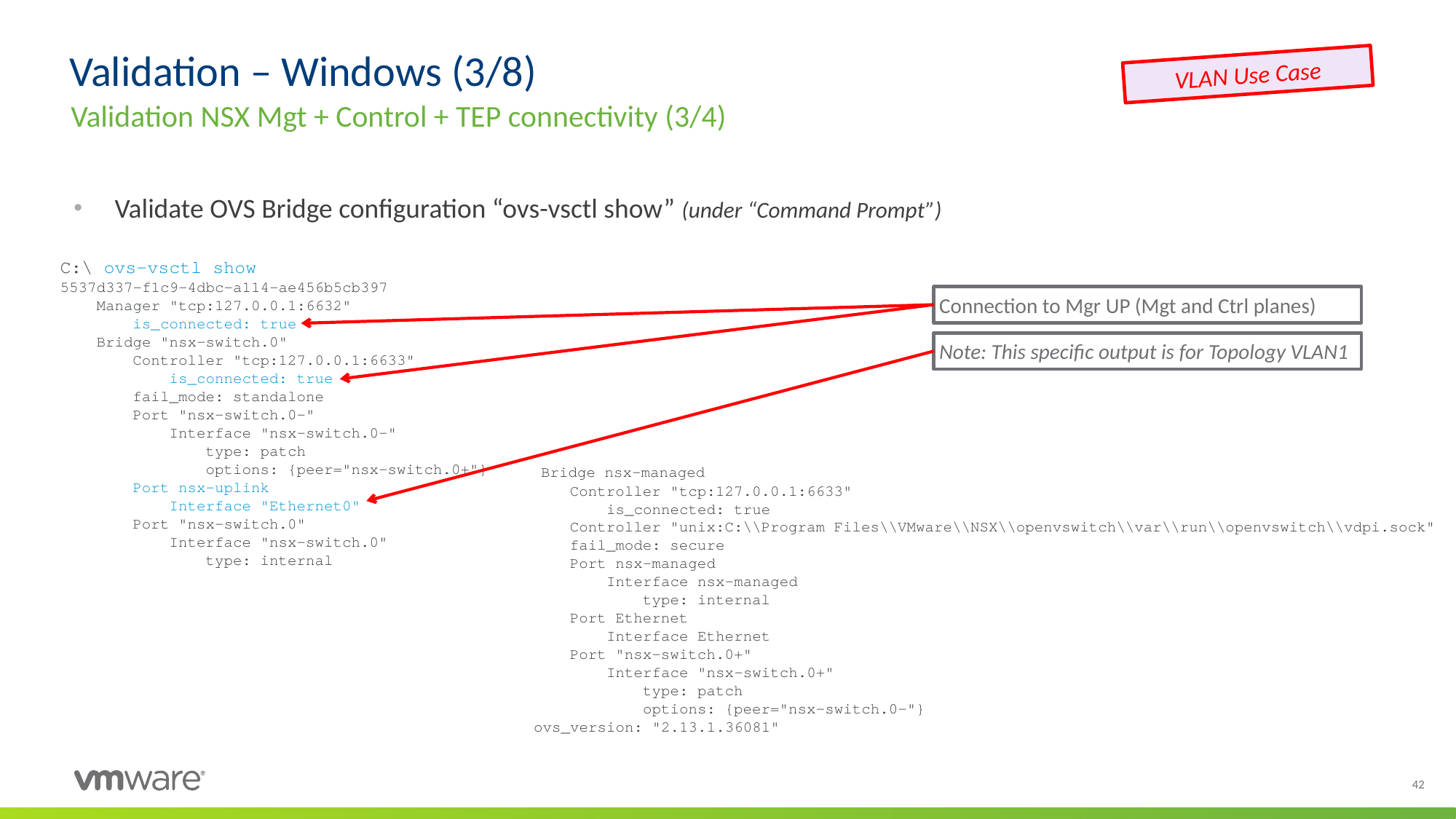

# Validation – Windows (3/8)
VLAN Use Case
Validation NSX Mgt + Control + TEP connectivity (3/4)
Validate OVS Bridge configuration “ovs-vsctl show” (under “Command Prompt”)

C:\ ovs-vsctl show
5537d337-f1c9-4dbc-a114-ae456b5cb397
    Manager "tcp:127.0.0.1:6632"
        is_connected: true
    Bridge "nsx-switch.0"
        Controller "tcp:127.0.0.1:6633"
            is_connected: true
        fail_mode: standalone
        Port "nsx-switch.0-"
            Interface "nsx-switch.0-"
                type: patch
                options: {peer="nsx-switch.0+"}
        Port nsx-uplink
            Interface "Ethernet0"
        Port "nsx-switch.0"
            Interface "nsx-switch.0"
                type: internal
Connection to Mgr UP (Mgt and Ctrl planes)
Note: This specific output is for Topology VLAN1
    Bridge nsx-managed
        Controller "tcp:127.0.0.1:6633"
            is_connected: true
        Controller "unix:C:\\Program Files\\VMware\\NSX\\openvswitch\\var\\run\\openvswitch\\vdpi.sock"
        fail_mode: secure
        Port nsx-managed
            Interface nsx-managed
                type: internal
        Port Ethernet
            Interface Ethernet
        Port "nsx-switch.0+"
            Interface "nsx-switch.0+"
                type: patch
                options: {peer="nsx-switch.0-"}
    ovs_version: "2.13.1.36081"